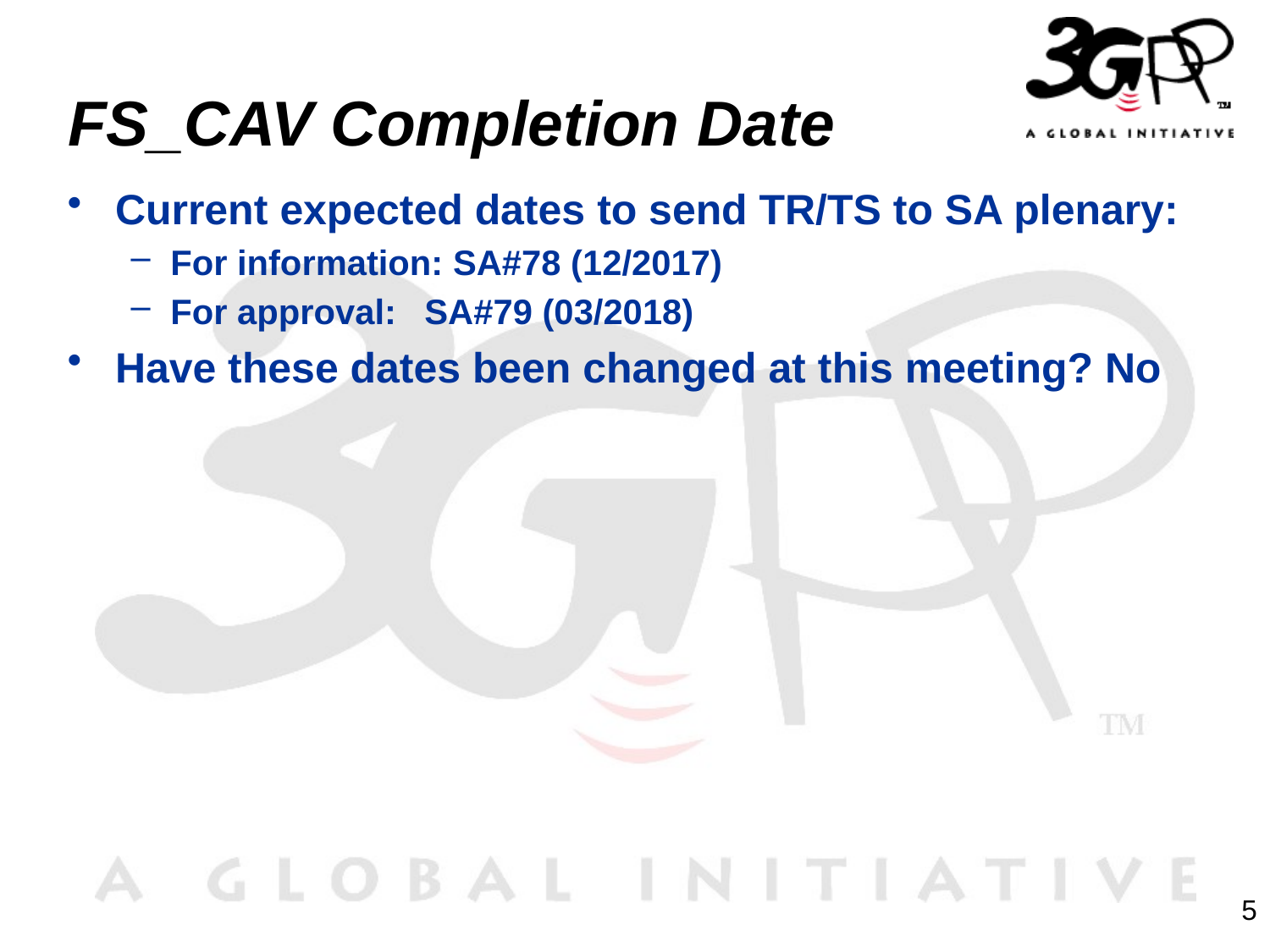

# FS_CAV Completion Date
Current expected dates to send TR/TS to SA plenary:
For information: SA#78 (12/2017)
For approval: 	SA#79 (03/2018)
Have these dates been changed at this meeting? No
5